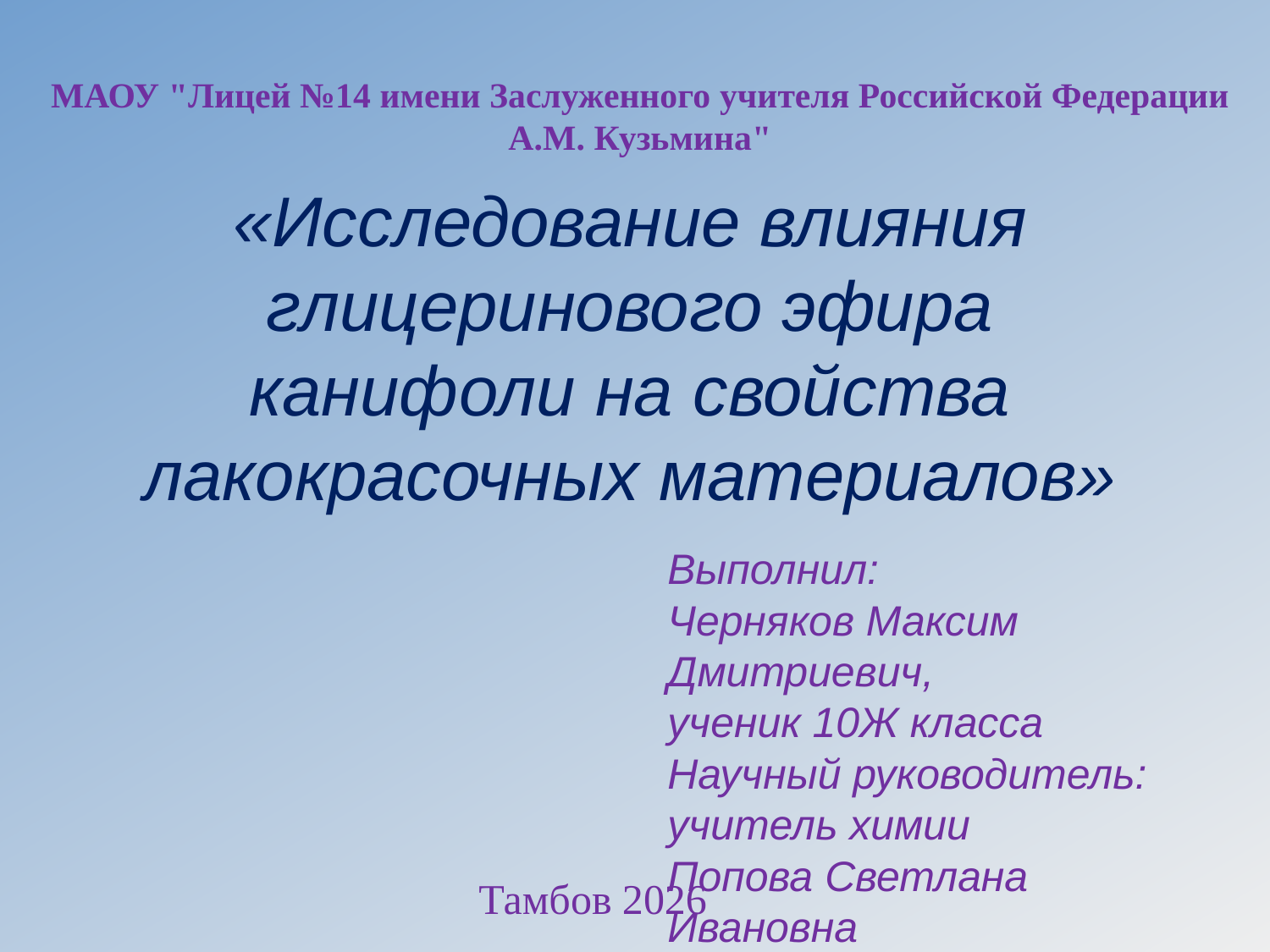

МАОУ "Лицей №14 имени Заслуженного учителя Российской Федерации А.М. Кузьмина"

«Исследование влияния глицеринового эфира канифоли на свойства лакокрасочных материалов»
Выполнил:
Черняков Максим Дмитриевич,
ученик 10Ж класса
Научный руководитель:
учитель химии
Попова Светлана Ивановна
Тамбов 2026